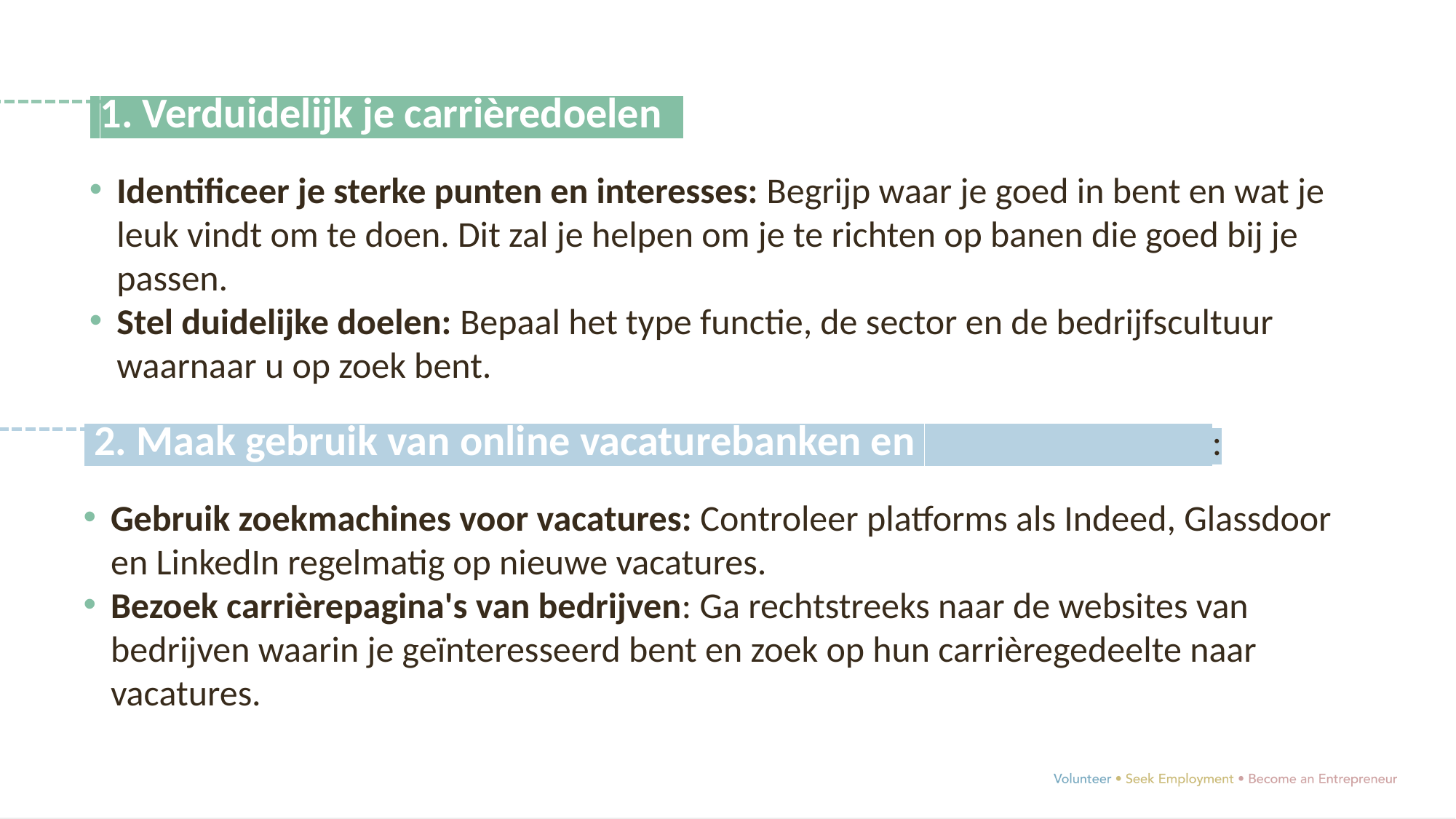

1. Verduidelijk je carrièredoelen:
Identificeer je sterke punten en interesses: Begrijp waar je goed in bent en wat je leuk vindt om te doen. Dit zal je helpen om je te richten op banen die goed bij je passen.
Stel duidelijke doelen: Bepaal het type functie, de sector en de bedrijfscultuur waarnaar u op zoek bent.
 2. Maak gebruik van online vacaturebanken en bedrijfswebsites:
Gebruik zoekmachines voor vacatures: Controleer platforms als Indeed, Glassdoor en LinkedIn regelmatig op nieuwe vacatures.
Bezoek carrièrepagina's van bedrijven: Ga rechtstreeks naar de websites van bedrijven waarin je geïnteresseerd bent en zoek op hun carrièregedeelte naar vacatures.